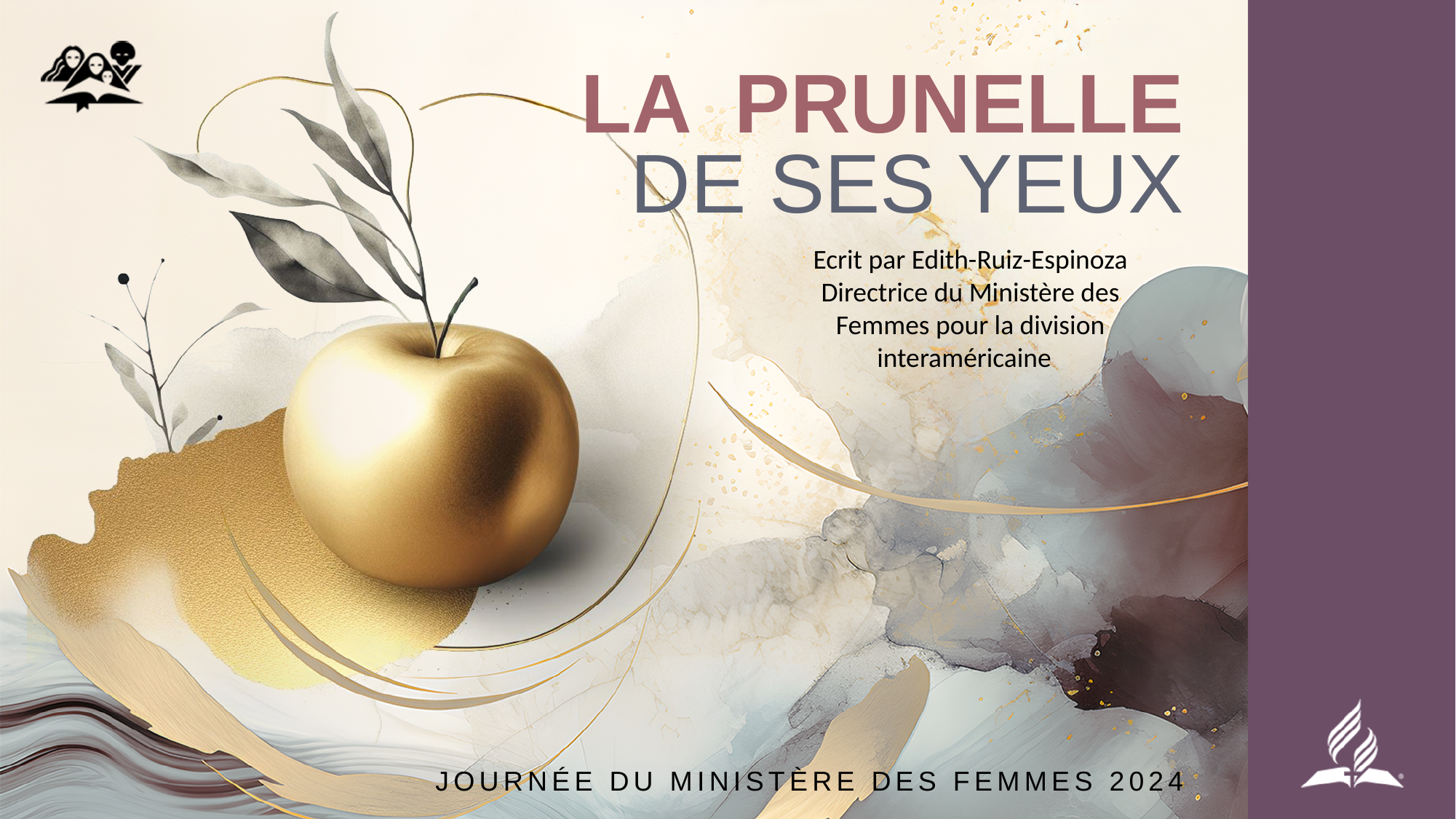

LA  PRUNELLE
# DE SES YEUX
Ecrit par Edith-Ruiz-Espinoza
Directrice du Ministère des Femmes pour la division interaméricaine
JOURNÉE DU MINISTÈRE DES FEMMES 2024